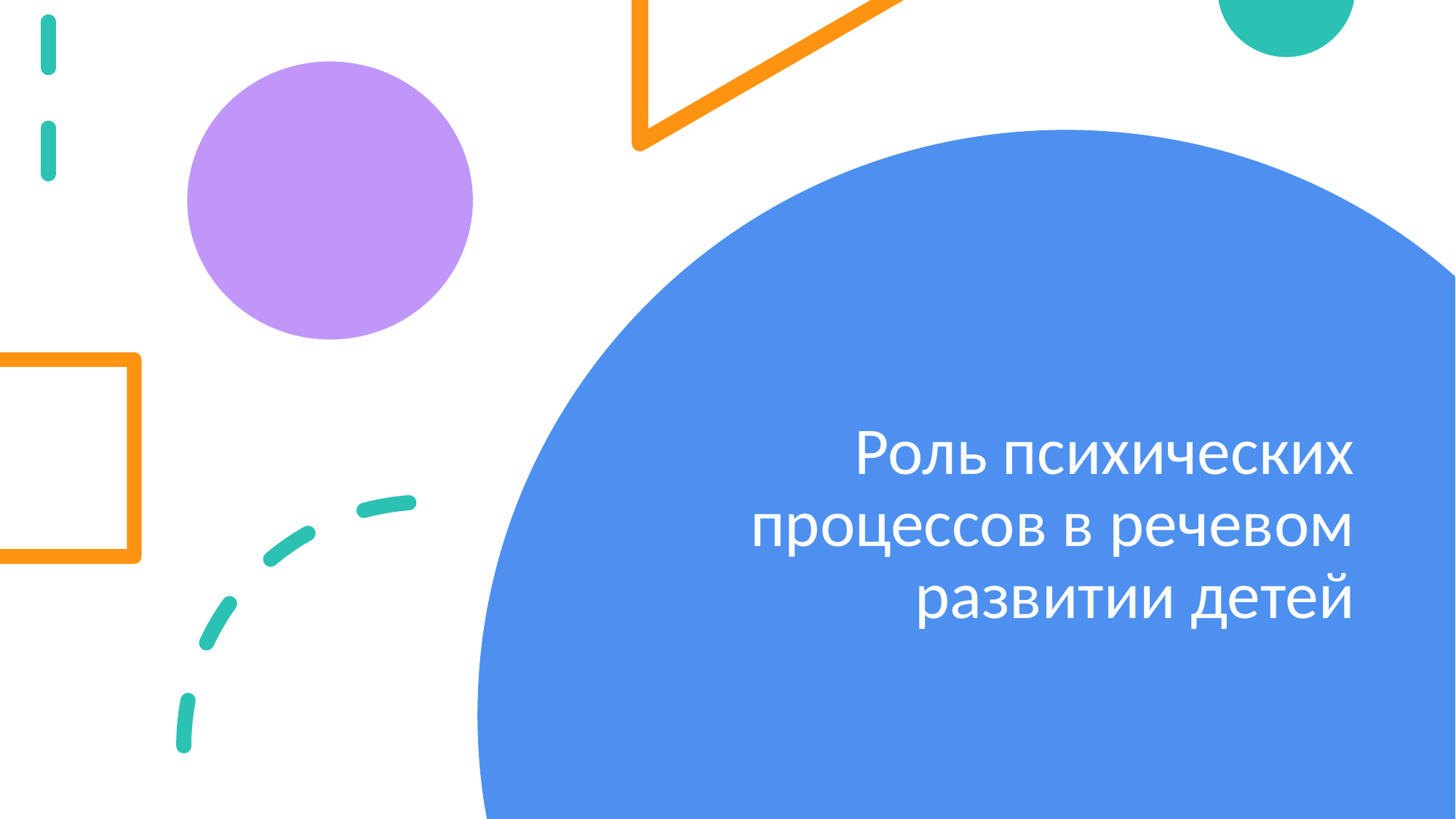

# Роль психических процессов в речевом развитии детей